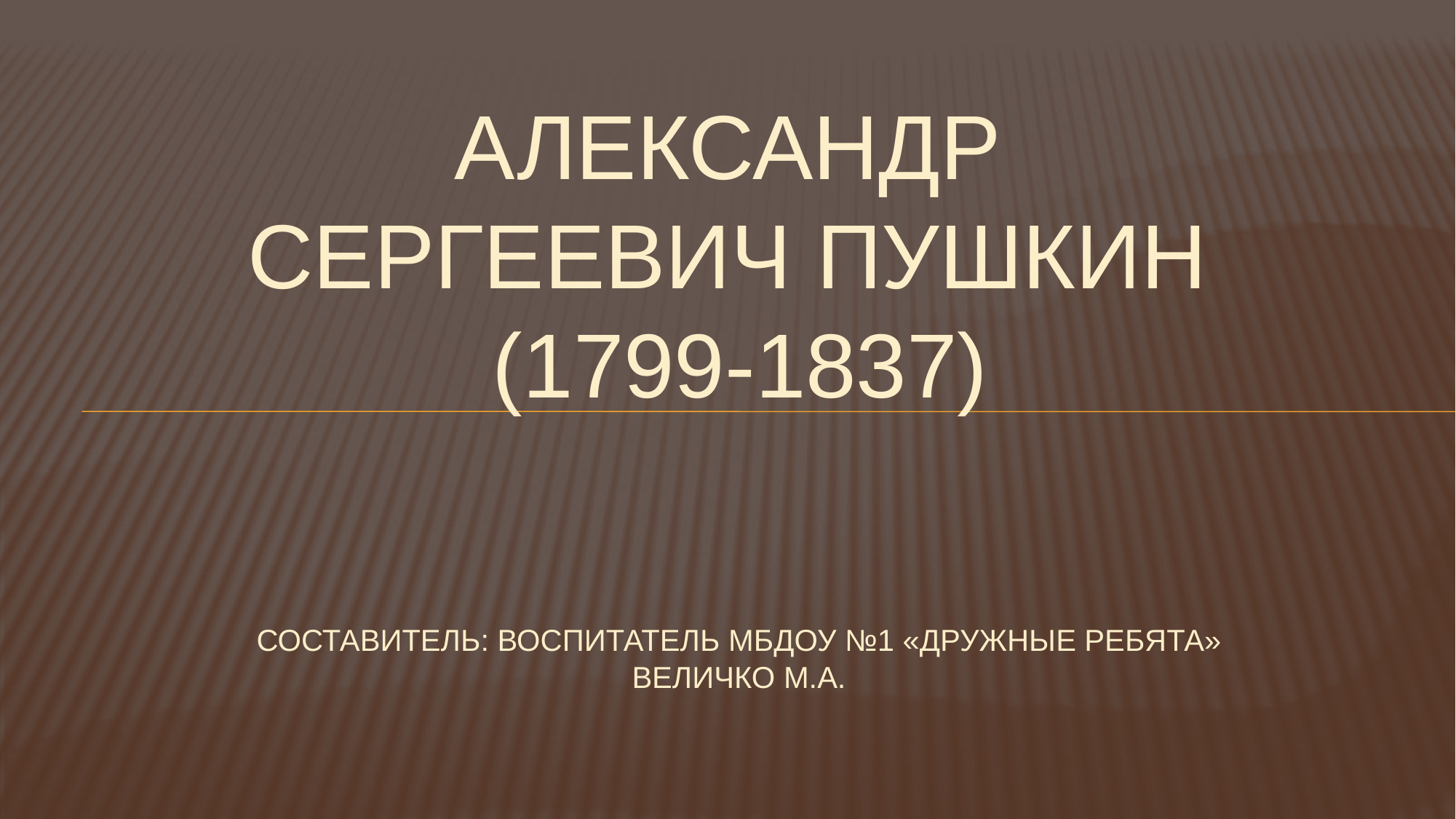

# Александр сергеевич пушкин (1799-1837)
Составитель: воспитатель МБДОУ №1 «Дружные ребята»
Величко М.А.